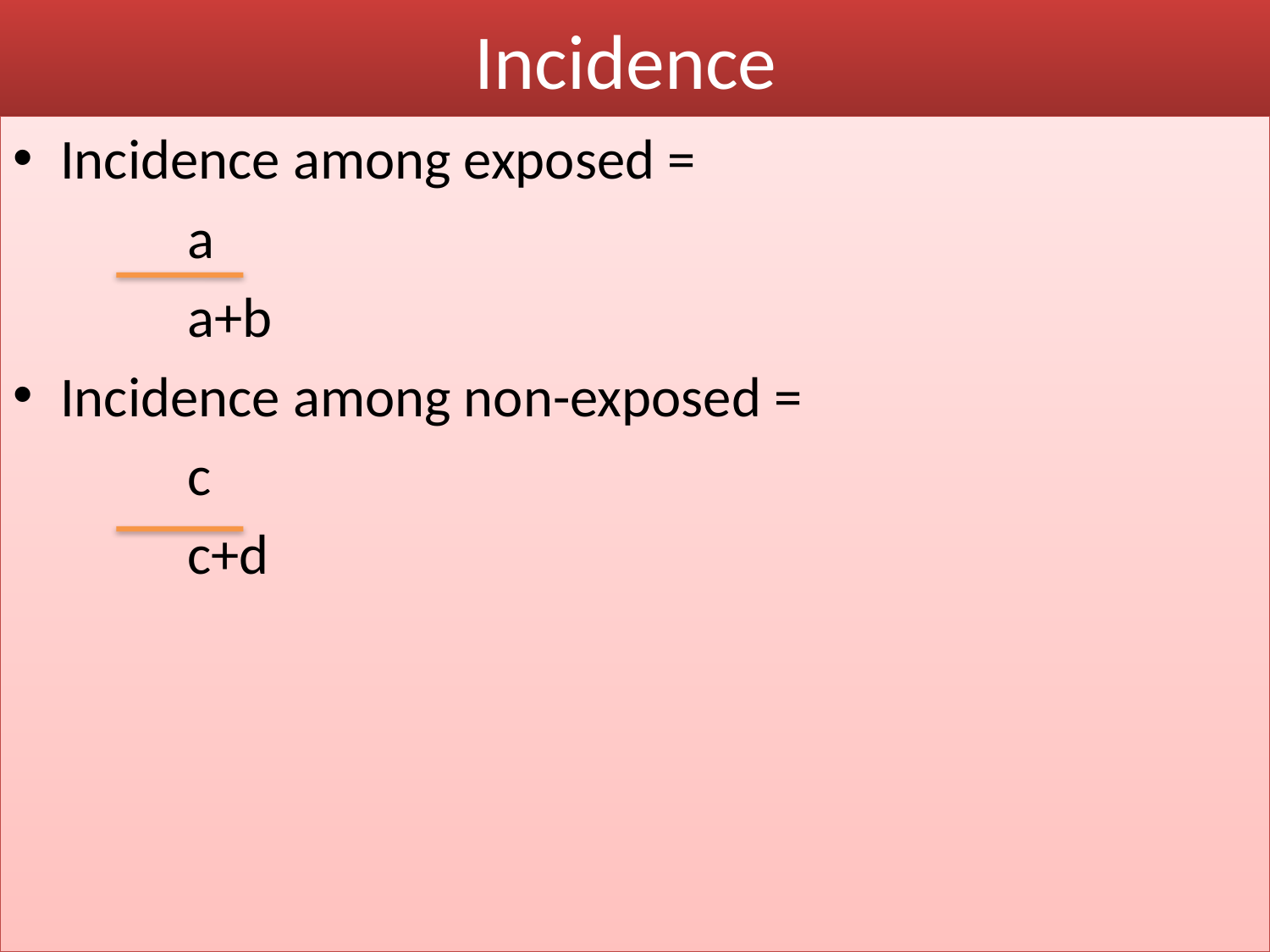

# Incidence
Incidence among exposed =
		a
		a+b
Incidence among non-exposed =
		c
		c+d